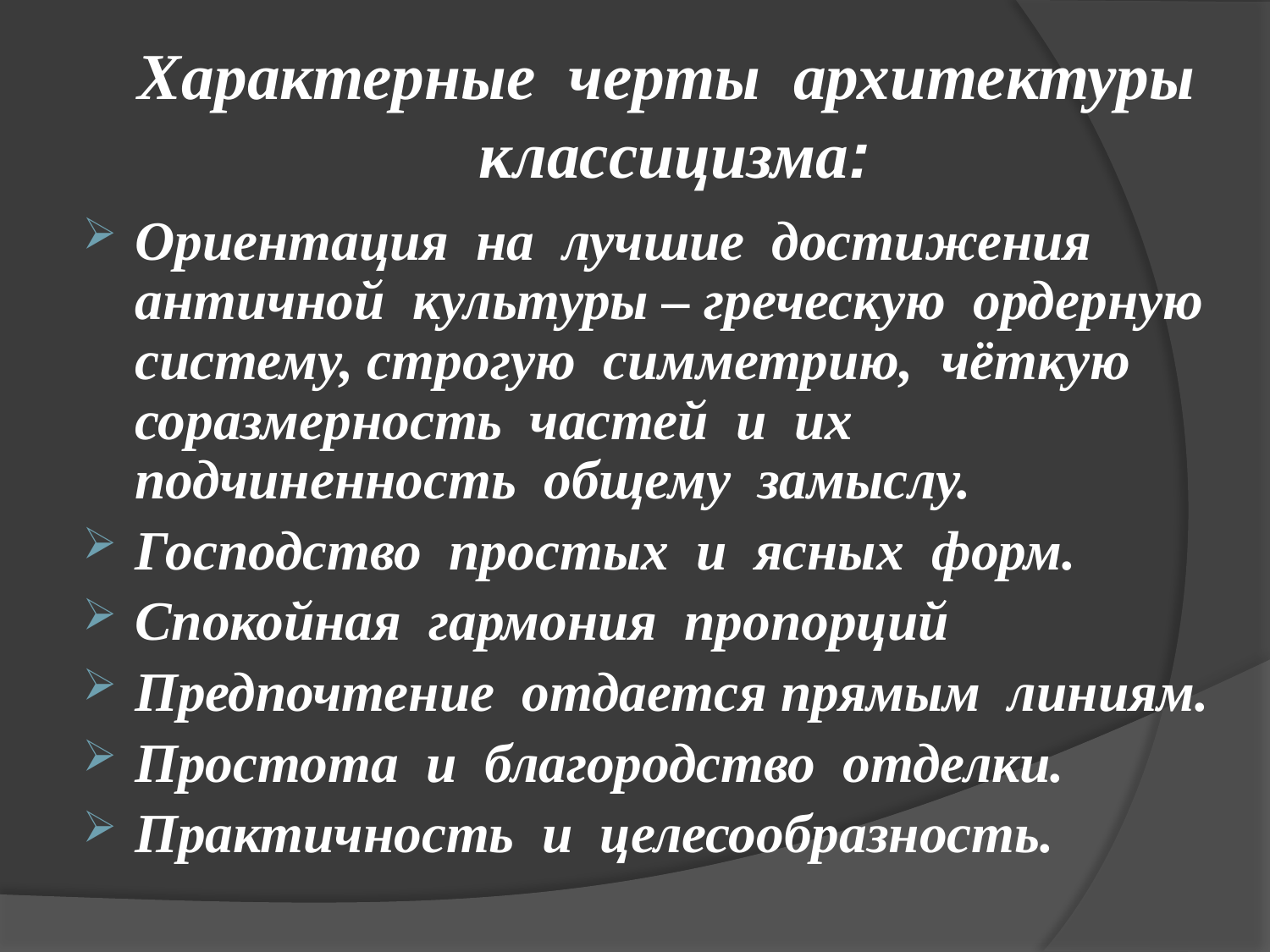

# Характерные  черты  архитектуры  классицизма:
Ориентация  на  лучшие  достижения античной  культуры – греческую  ордерную  систему, строгую  симметрию,  чёткую  соразмерность  частей  и  их  подчиненность  общему  замыслу.
Господство  простых  и  ясных  форм.
Спокойная  гармония  пропорций
Предпочтение  отдается прямым  линиям.
Простота  и  благородство  отделки.
Практичность  и  целесообразность.